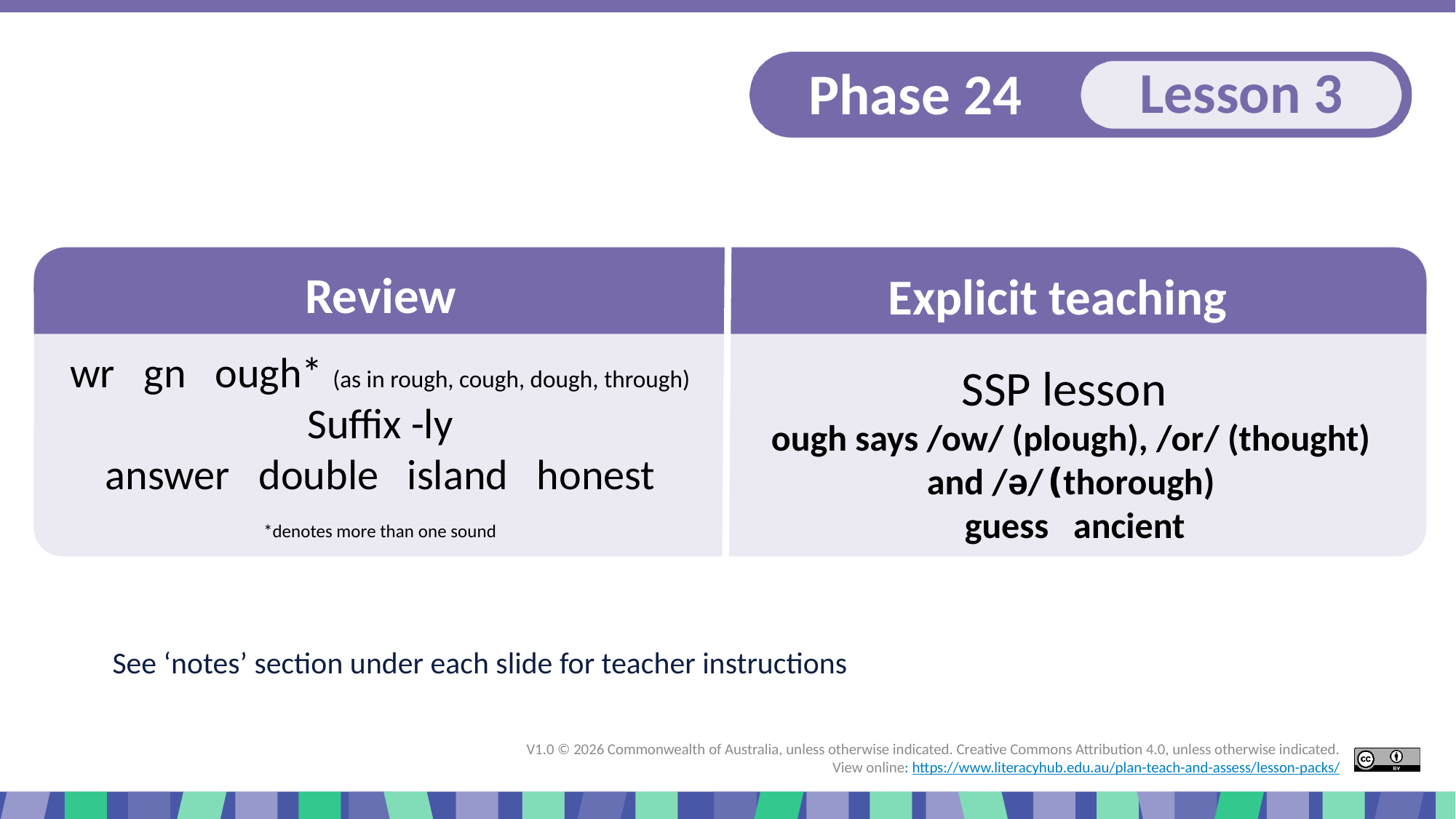

Slide 1 Phase 24 Lesson 3 ough as in plough, thought and thoroughly
wr   gn   ough* (as in rough, cough, dough, through)
Suffix -ly
answer   double   island   honest

*denotes more than one sound

ough says /ow/ (plough), /or/ (thought)
and /ǝ/ (thorough)
guess   ancient